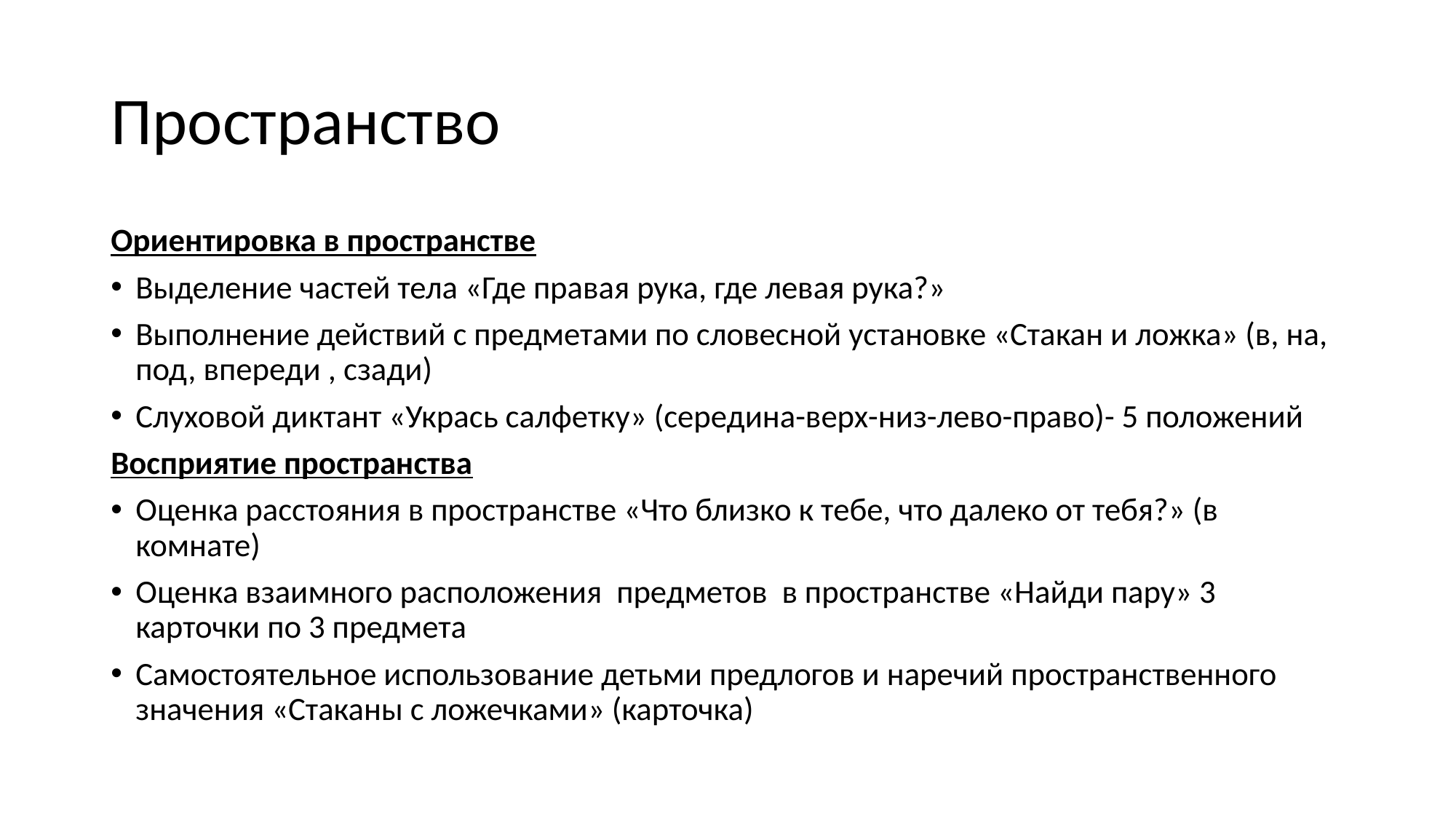

# Пространство
Ориентировка в пространстве
Выделение частей тела «Где правая рука, где левая рука?»
Выполнение действий с предметами по словесной установке «Стакан и ложка» (в, на, под, впереди , сзади)
Слуховой диктант «Укрась салфетку» (середина-верх-низ-лево-право)- 5 положений
Восприятие пространства
Оценка расстояния в пространстве «Что близко к тебе, что далеко от тебя?» (в комнате)
Оценка взаимного расположения  предметов  в пространстве «Найди пару» 3 карточки по 3 предмета
Самостоятельное использование детьми предлогов и наречий пространственного значения «Стаканы с ложечками» (карточка)